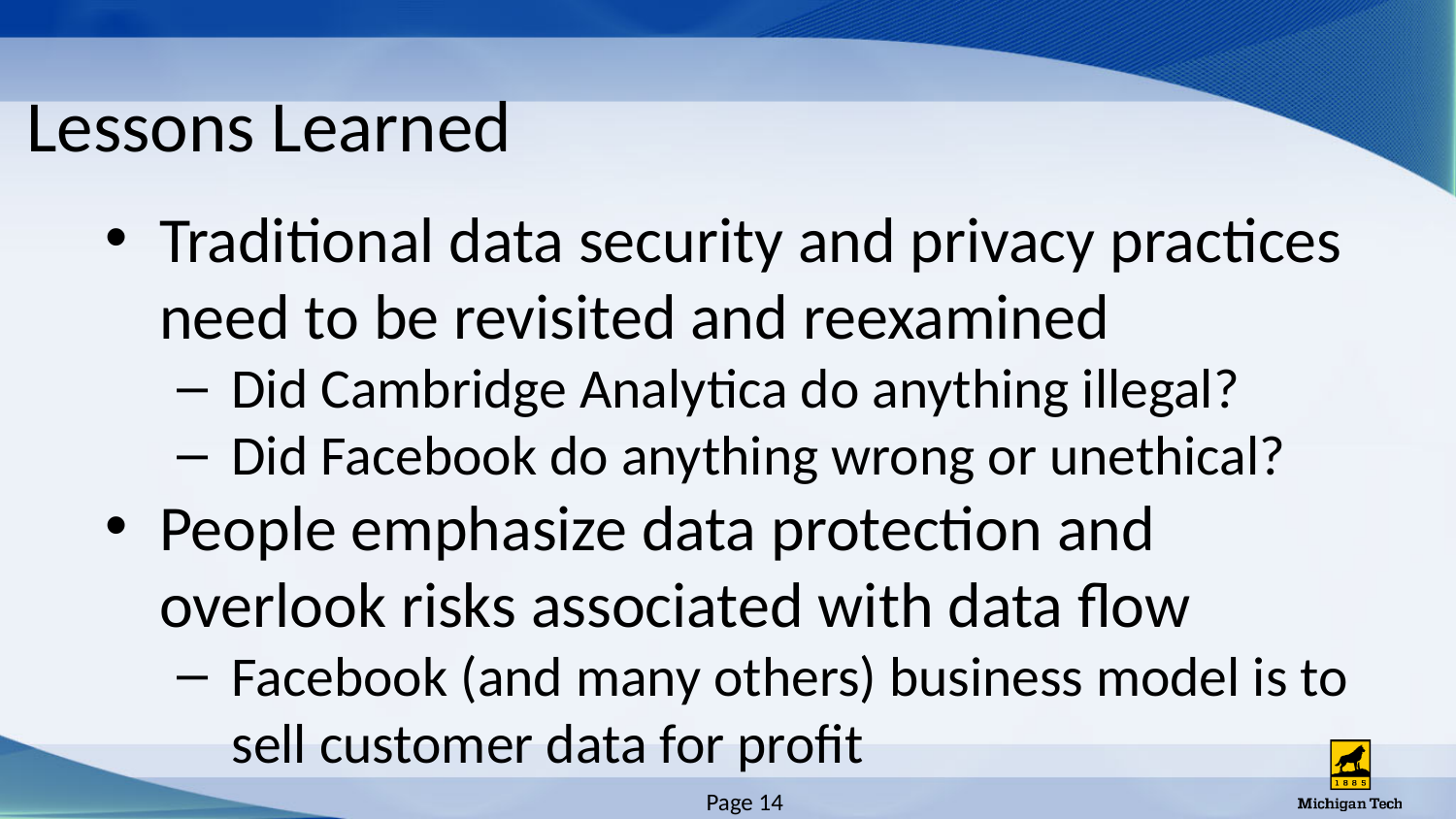

# Lessons Learned
Traditional data security and privacy practices need to be revisited and reexamined
Did Cambridge Analytica do anything illegal?
Did Facebook do anything wrong or unethical?
People emphasize data protection and overlook risks associated with data flow
Facebook (and many others) business model is to sell customer data for profit